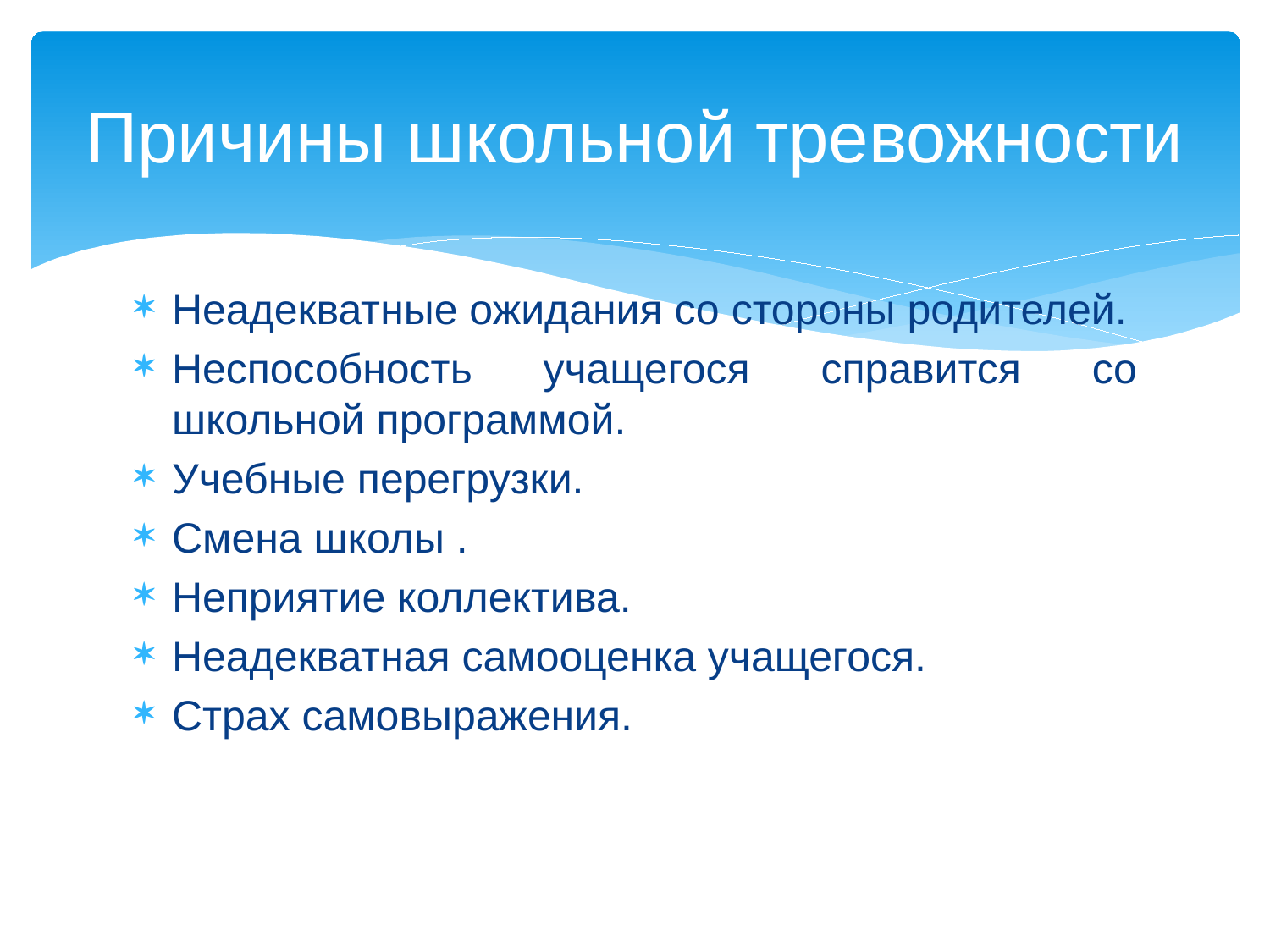

# Причины школьной тревожности
Неадекватные ожидания со стороны родителей.
Неспособность учащегося справится со школьной программой.
Учебные перегрузки.
Смена школы .
Неприятие коллектива.
Неадекватная самооценка учащегося.
Страх самовыражения.